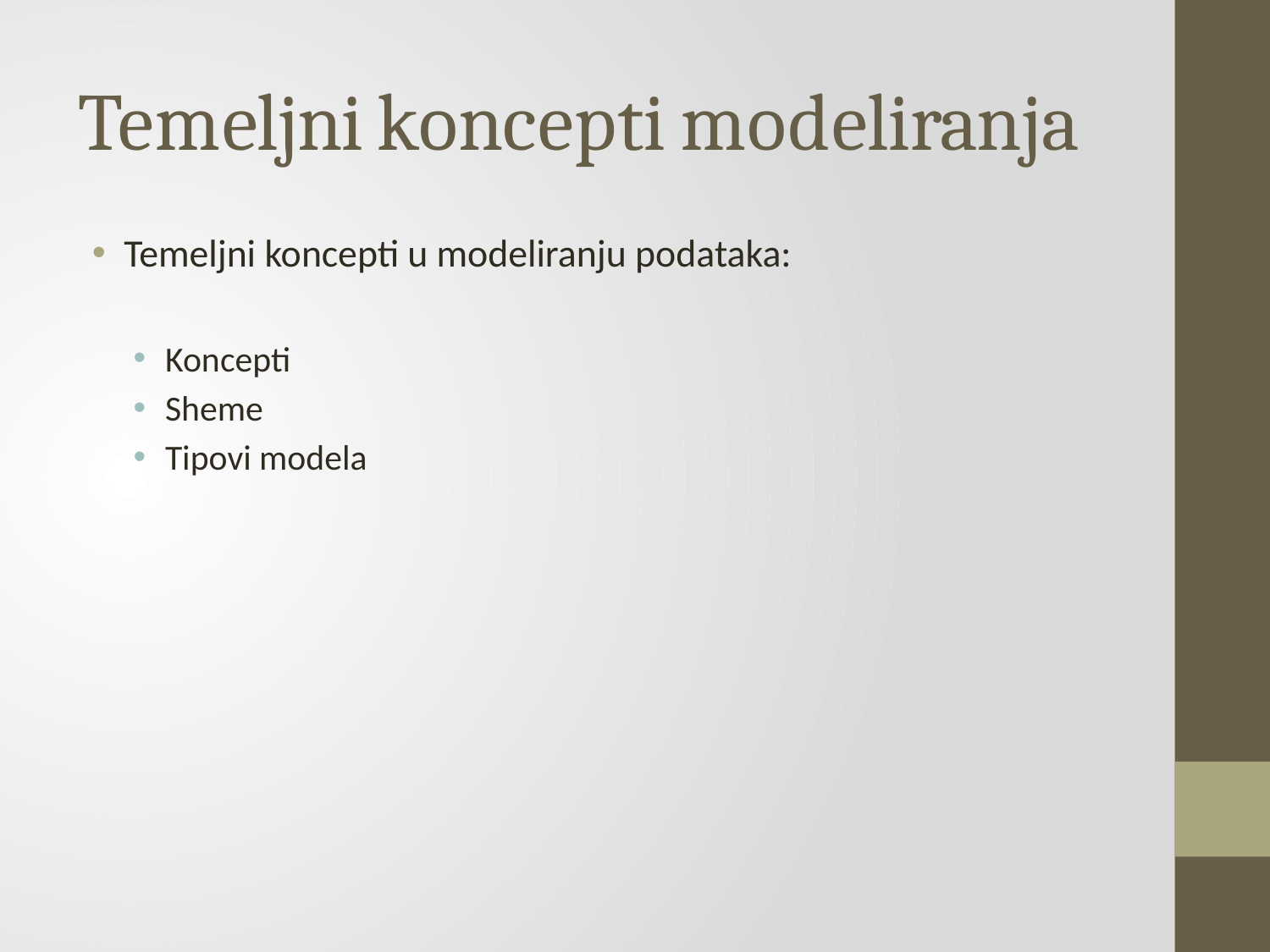

# Temeljni koncepti modeliranja
Temeljni koncepti u modeliranju podataka:

Koncepti
Sheme
Tipovi modela